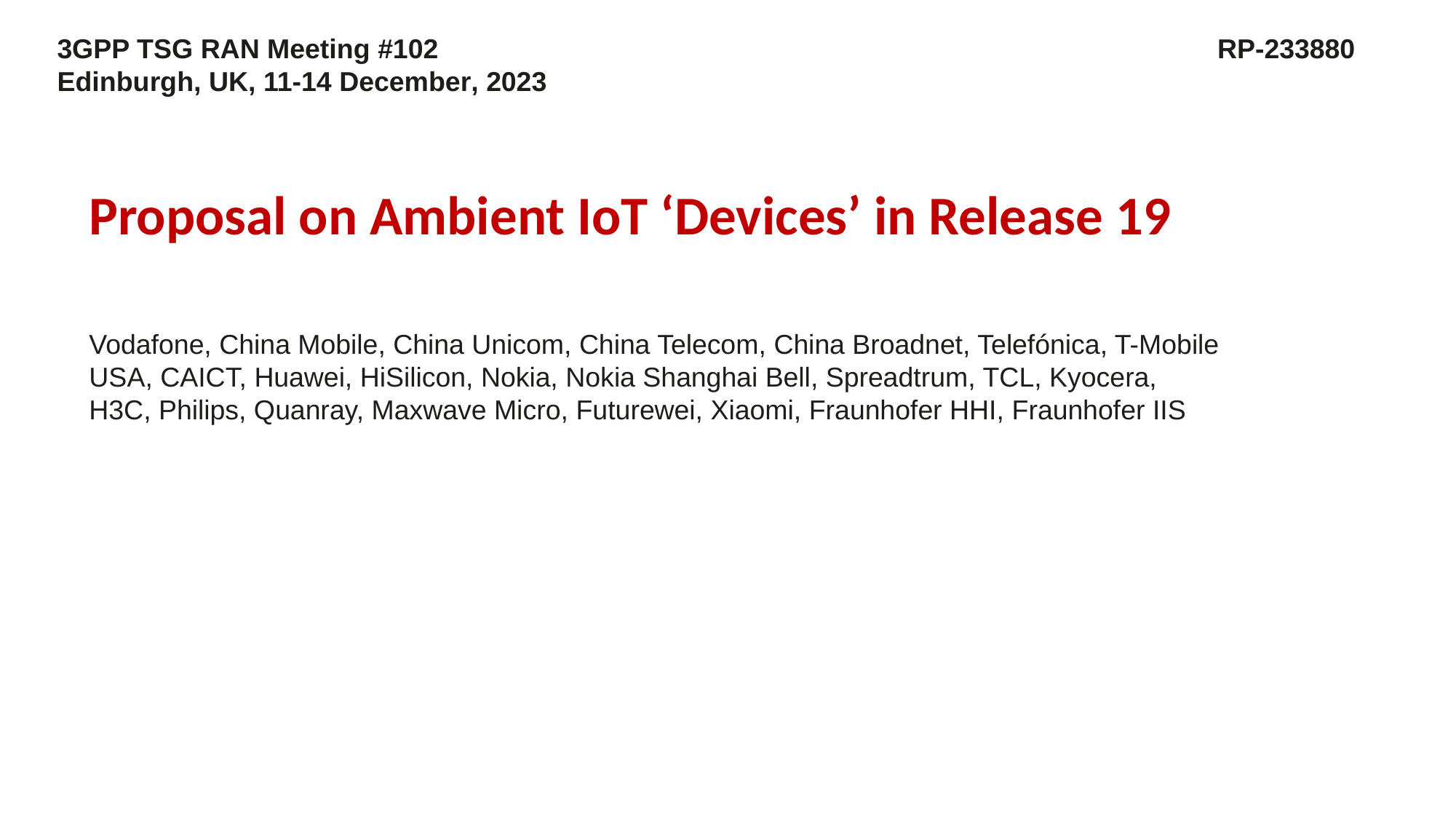

3GPP TSG RAN Meeting #102							         RP-233880
Edinburgh, UK, 11-14 December, 2023
Proposal on Ambient IoT ‘Devices’ in Release 19
Vodafone, China Mobile, China Unicom, China Telecom, China Broadnet, Telefónica, T-Mobile USA, CAICT, Huawei, HiSilicon, Nokia, Nokia Shanghai Bell, Spreadtrum, TCL, Kyocera, H3C, Philips, Quanray, Maxwave Micro, Futurewei, Xiaomi, Fraunhofer HHI, Fraunhofer IIS